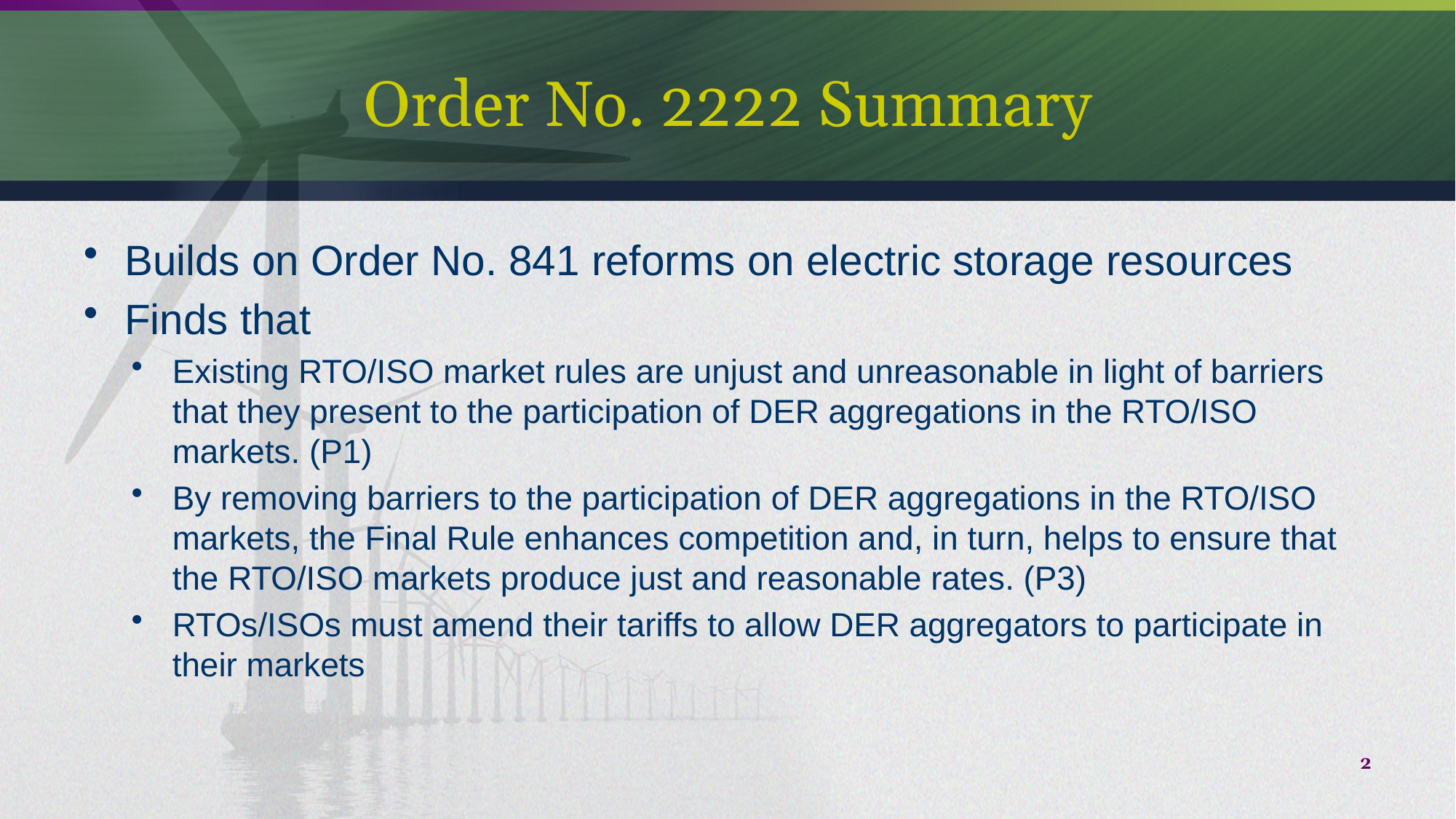

# Order No. 2222 Summary
Builds on Order No. 841 reforms on electric storage resources
Finds that
Existing RTO/ISO market rules are unjust and unreasonable in light of barriers that they present to the participation of DER aggregations in the RTO/ISO markets. (P1)
By removing barriers to the participation of DER aggregations in the RTO/ISO markets, the Final Rule enhances competition and, in turn, helps to ensure that the RTO/ISO markets produce just and reasonable rates. (P3)
RTOs/ISOs must amend their tariffs to allow DER aggregators to participate in their markets

2